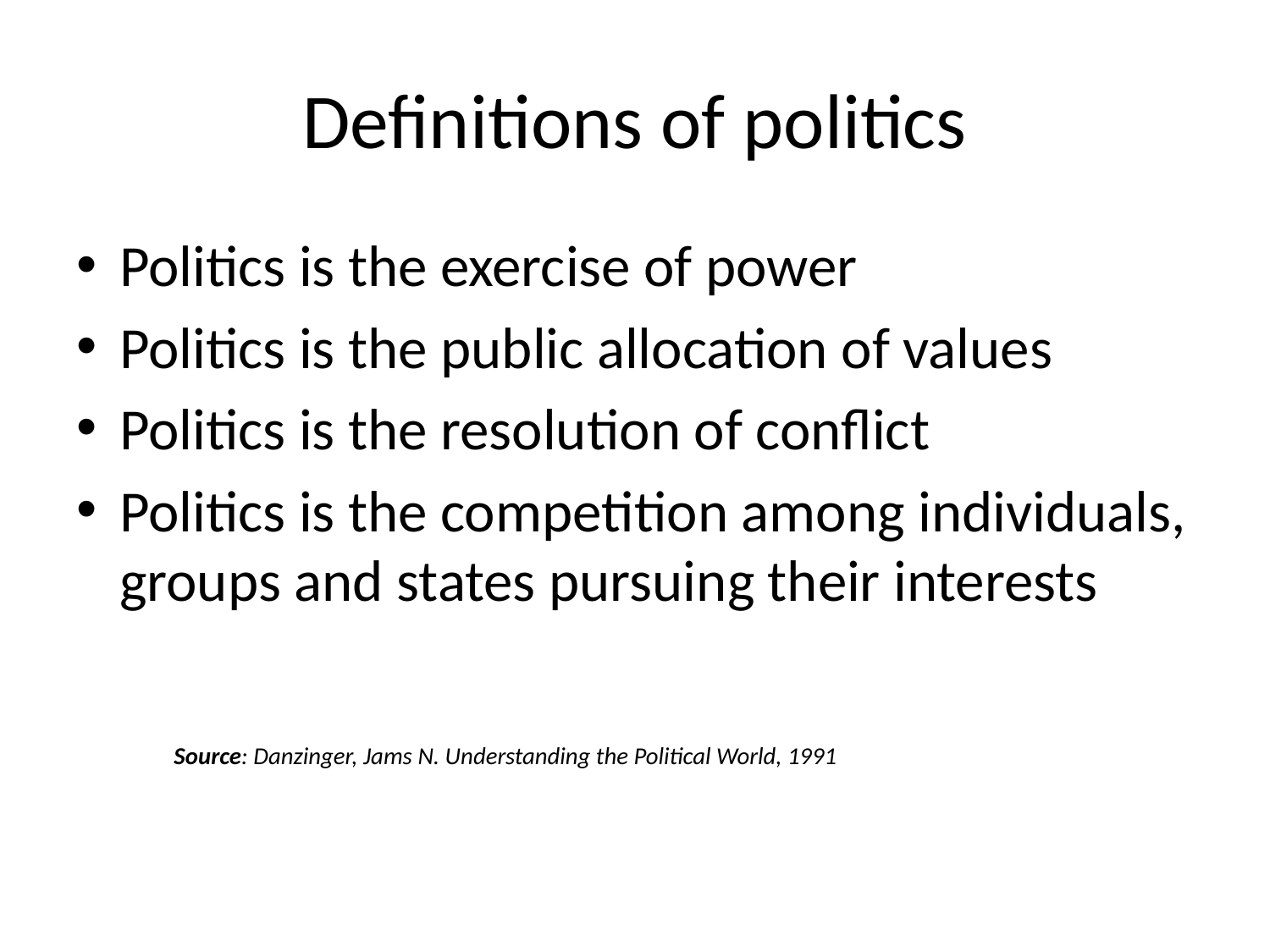

# Definitions of politics
Politics is the exercise of power
Politics is the public allocation of values
Politics is the resolution of conflict
Politics is the competition among individuals, groups and states pursuing their interests

	Source: Danzinger, Jams N. Understanding the Political World, 1991